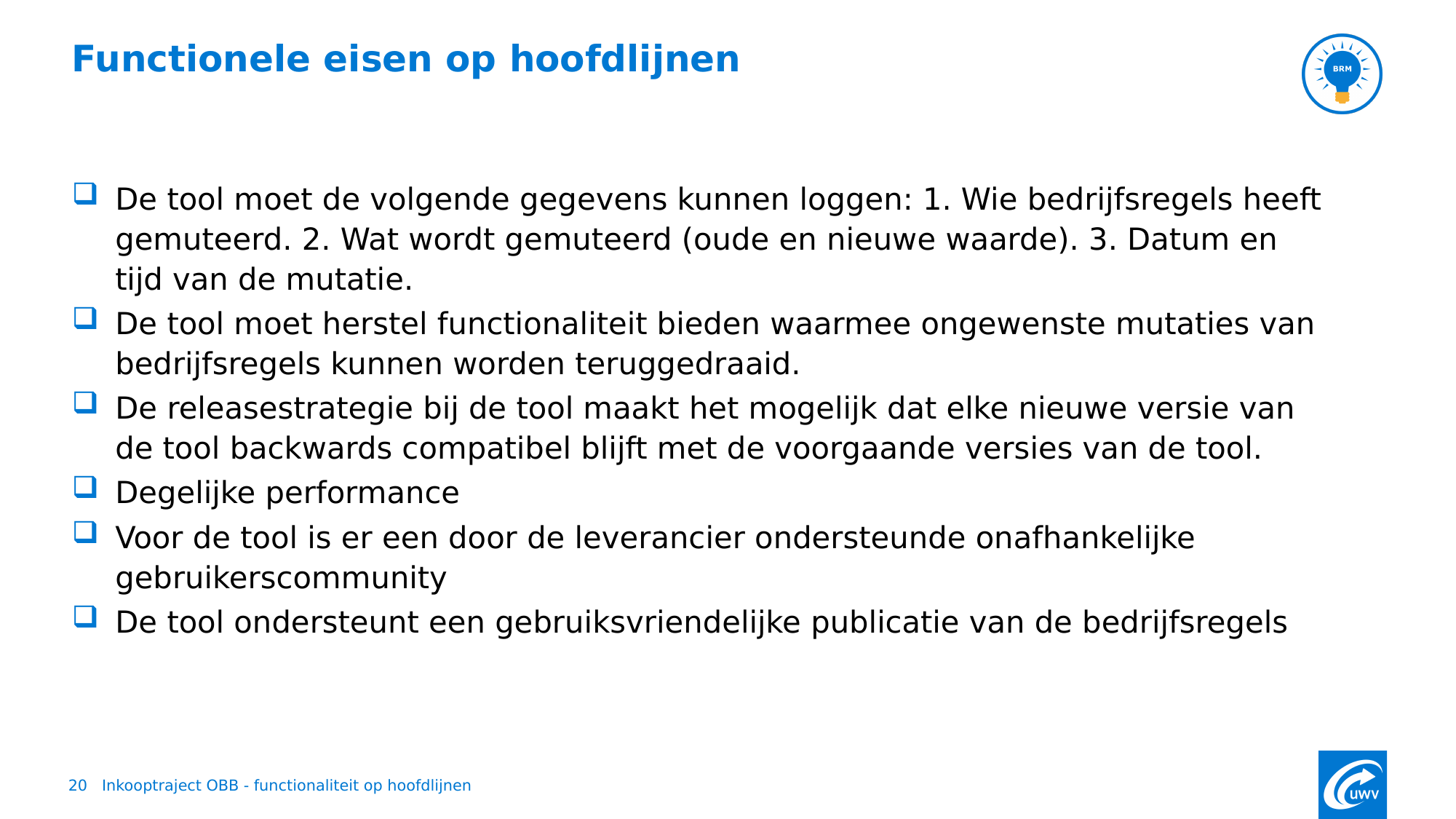

Inkooptraject OBB - functionaliteit op hoofdlijnen
# Functionele eisen op hoofdlijnen
De tool moet de volgende gegevens kunnen loggen: 1. Wie bedrijfsregels heeft gemuteerd. 2. Wat wordt gemuteerd (oude en nieuwe waarde). 3. Datum en tijd van de mutatie.
De tool moet herstel functionaliteit bieden waarmee ongewenste mutaties van bedrijfsregels kunnen worden teruggedraaid.
De releasestrategie bij de tool maakt het mogelijk dat elke nieuwe versie van de tool backwards compatibel blijft met de voorgaande versies van de tool.
Degelijke performance
Voor de tool is er een door de leverancier ondersteunde onafhankelijke gebruikerscommunity
De tool ondersteunt een gebruiksvriendelijke publicatie van de bedrijfsregels

20